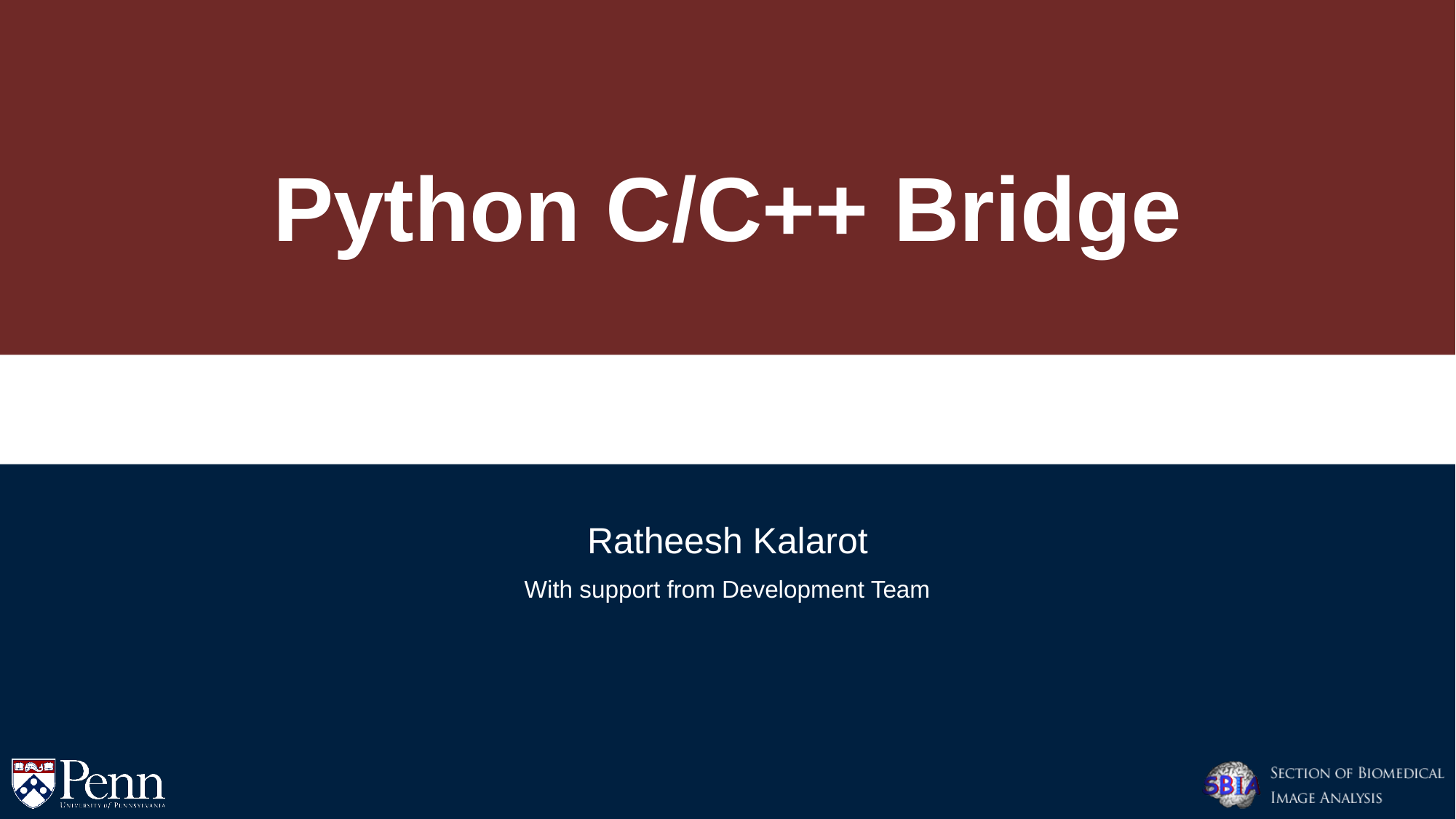

# Python C/C++ Bridge
Ratheesh Kalarot
With support from Development Team